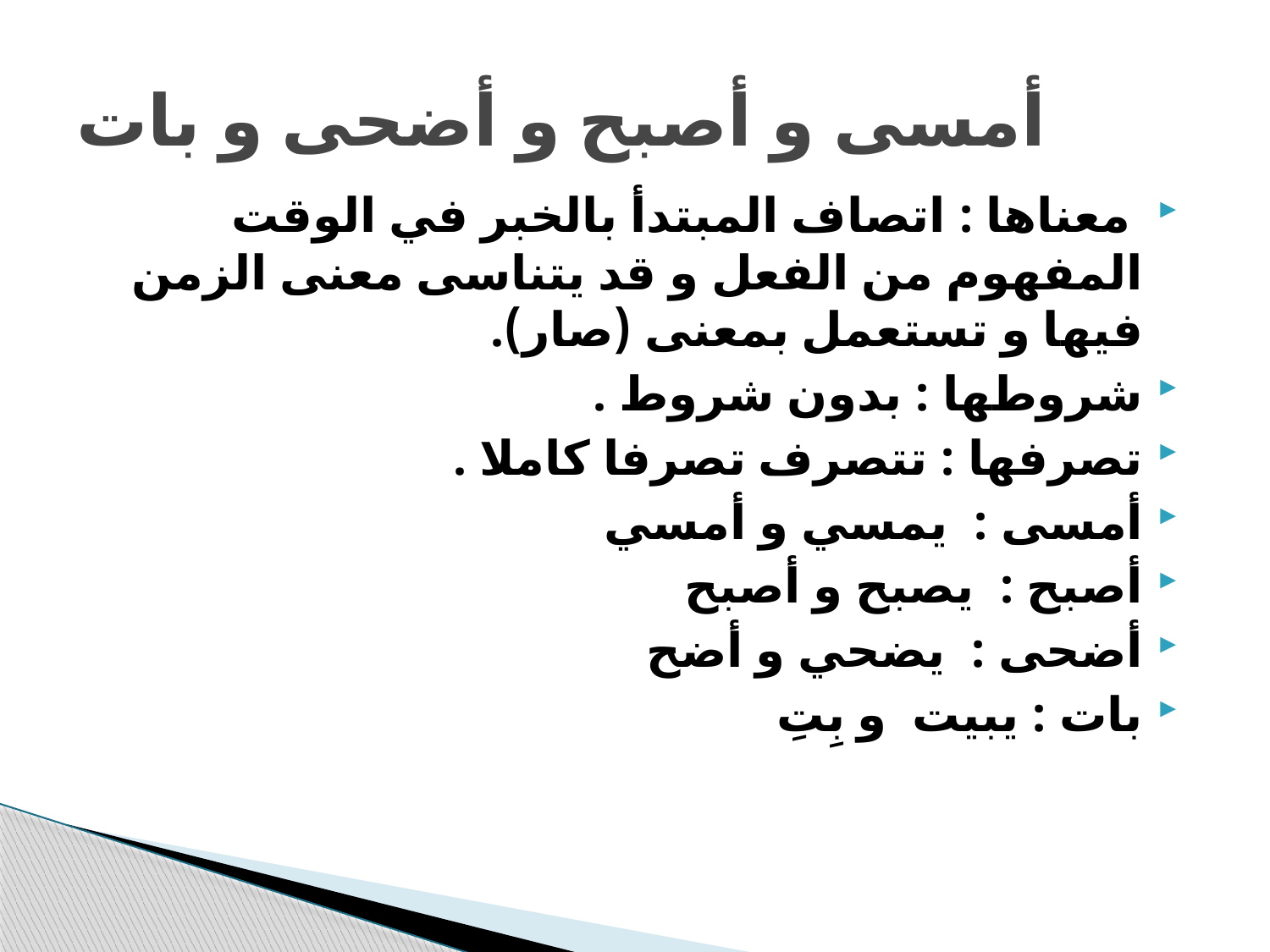

# أمسى و أصبح و أضحى و بات
 معناها : اتصاف المبتدأ بالخبر في الوقت المفهوم من الفعل و قد يتناسى معنى الزمن فيها و تستعمل بمعنى (صار).
شروطها : بدون شروط .
تصرفها : تتصرف تصرفا كاملا .
أمسى :  يمسي و أمسي
أصبح :  يصبح و أصبح
أضحى :  يضحي و أضح
بات : يبيت  و بِتِ